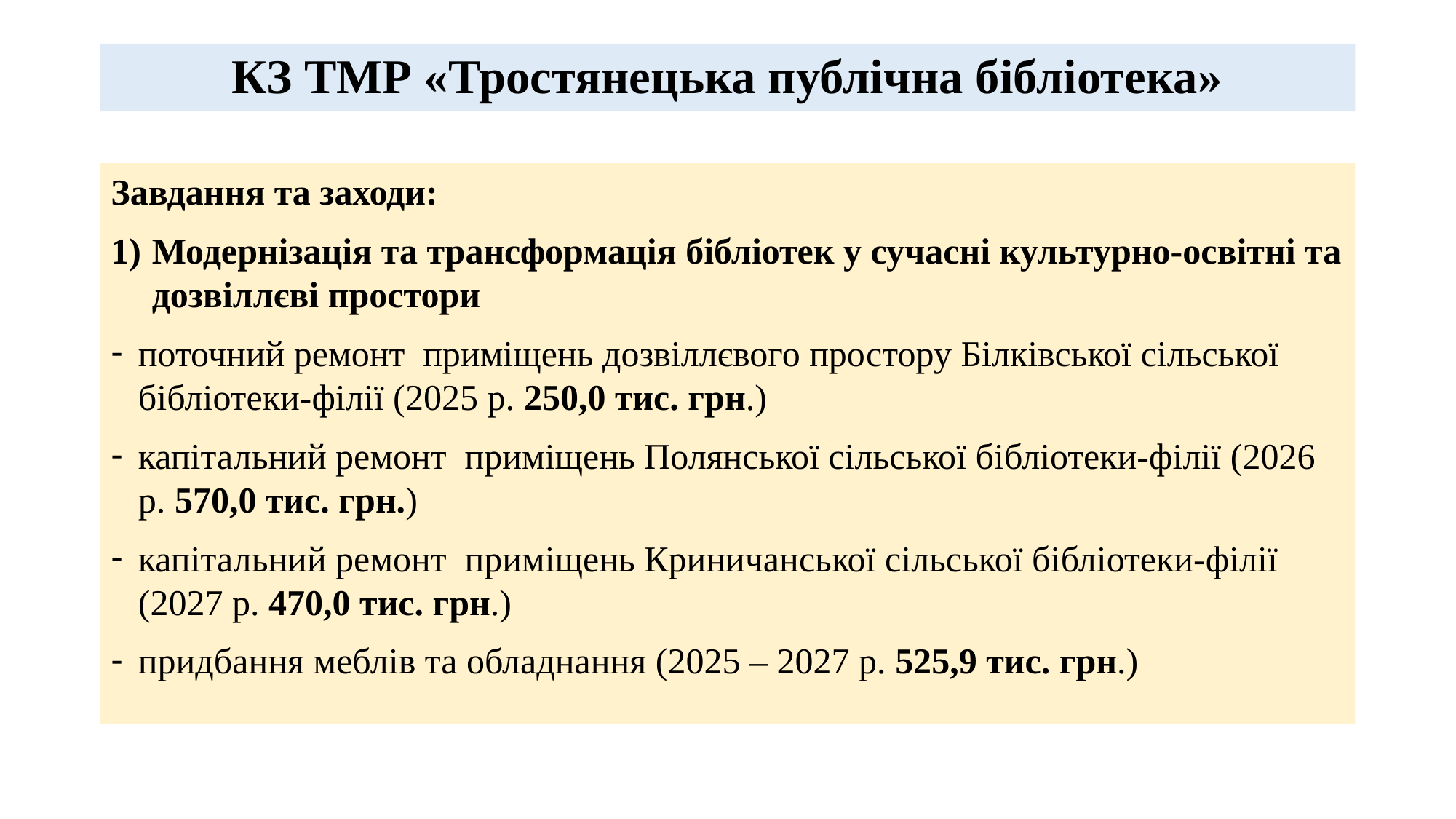

# КЗ ТМР «Тростянецька публічна бібліотека»
Завдання та заходи:
Модернізація та трансформація бібліотек у сучасні культурно-освітні та дозвіллєві простори
поточний ремонт  приміщень дозвіллєвого простору Білківської сільської бібліотеки-філії (2025 р. 250,0 тис. грн.)
капітальний ремонт  приміщень Полянської сільської бібліотеки-філії (2026 р. 570,0 тис. грн.)
капітальний ремонт  приміщень Криничанської сільської бібліотеки-філії (2027 р. 470,0 тис. грн.)
придбання меблів та обладнання (2025 – 2027 р. 525,9 тис. грн.)